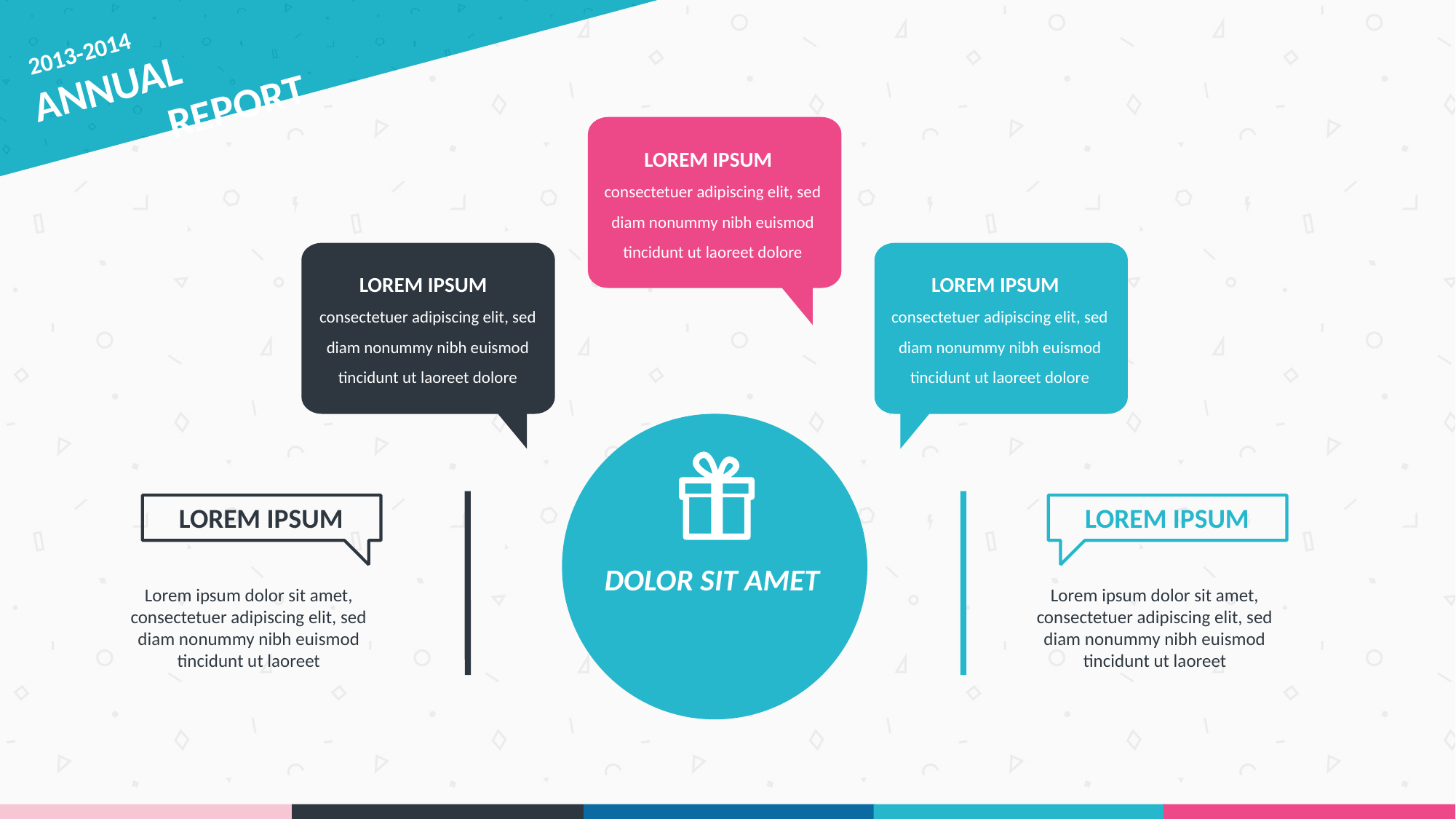

2013-2014
ANNUAL
             REPORT

LOREM IPSUM
consectetuer adipiscing elit, sed diam nonummy nibh euismod tincidunt ut laoreet dolore

LOREM IPSUM
consectetuer adipiscing elit, sed diam nonummy nibh euismod tincidunt ut laoreet dolore
LOREM IPSUM
consectetuer adipiscing elit, sed diam nonummy nibh euismod tincidunt ut laoreet dolore

LOREM IPSUM
LOREM IPSUM
DOLOR SIT AMET
Lorem ipsum dolor sit amet, consectetuer adipiscing elit, sed diam nonummy nibh euismod tincidunt ut laoreet
Lorem ipsum dolor sit amet, consectetuer adipiscing elit, sed diam nonummy nibh euismod tincidunt ut laoreet